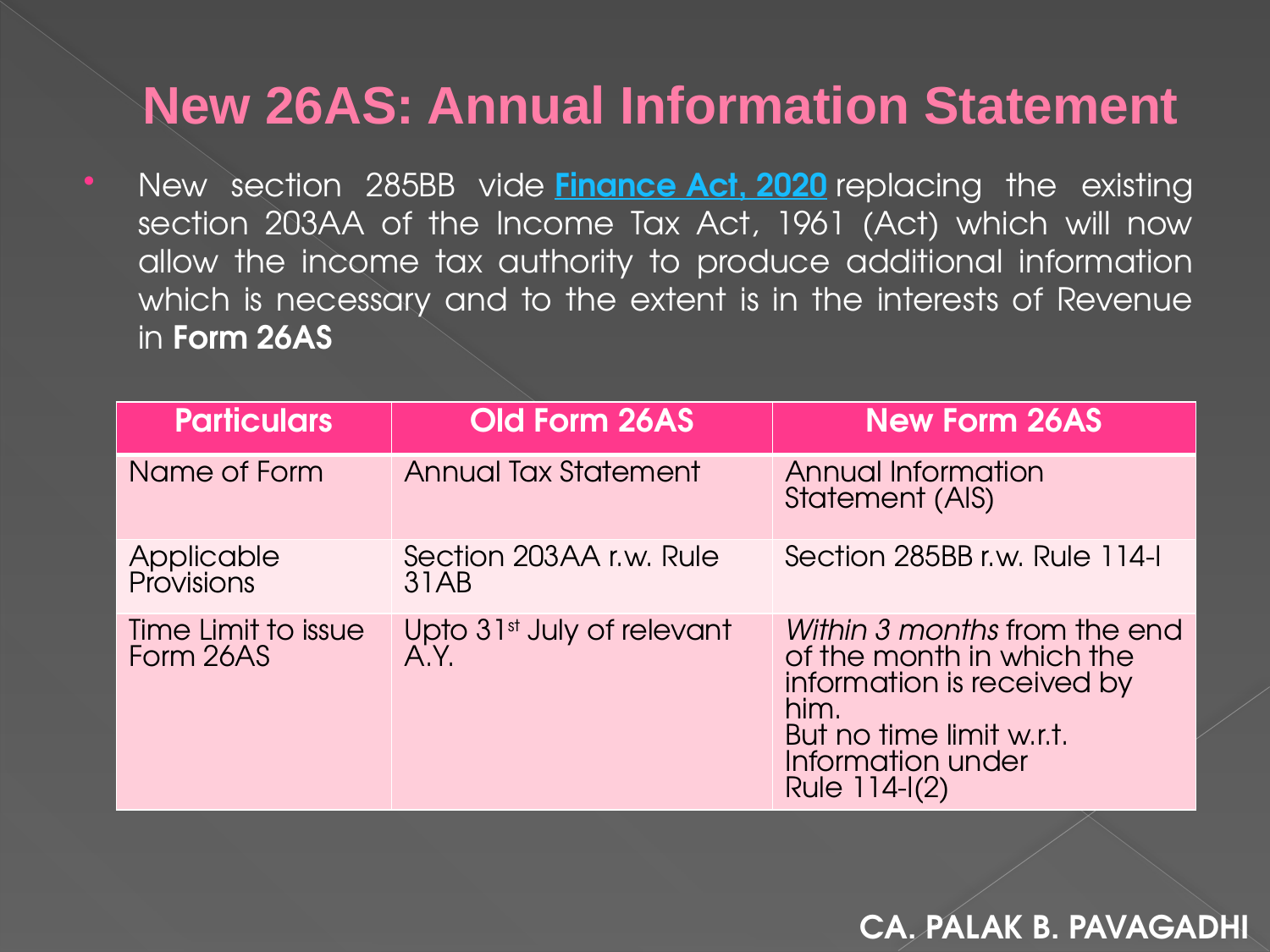

# New 26AS: Annual Information Statement
New section 285BB vide Finance Act, 2020 replacing the existing section 203AA of the Income Tax Act, 1961 (Act) which will now allow the income tax authority to produce additional information which is necessary and to the extent is in the interests of Revenue in Form 26AS
| Particulars | Old Form 26AS | New Form 26AS |
| --- | --- | --- |
| Name of Form | Annual Tax Statement | Annual Information Statement (AIS) |
| Applicable Provisions | Section 203AA r.w. Rule 31AB | Section 285BB r.w. Rule 114-I |
| Time Limit to issue Form 26AS | Upto 31st July of relevant A.Y. | Within 3 months from the end of the month in which the information is received by him. But no time limit w.r.t. Information under Rule 114-I(2) |
CA. PALAK B. PAVAGADHI